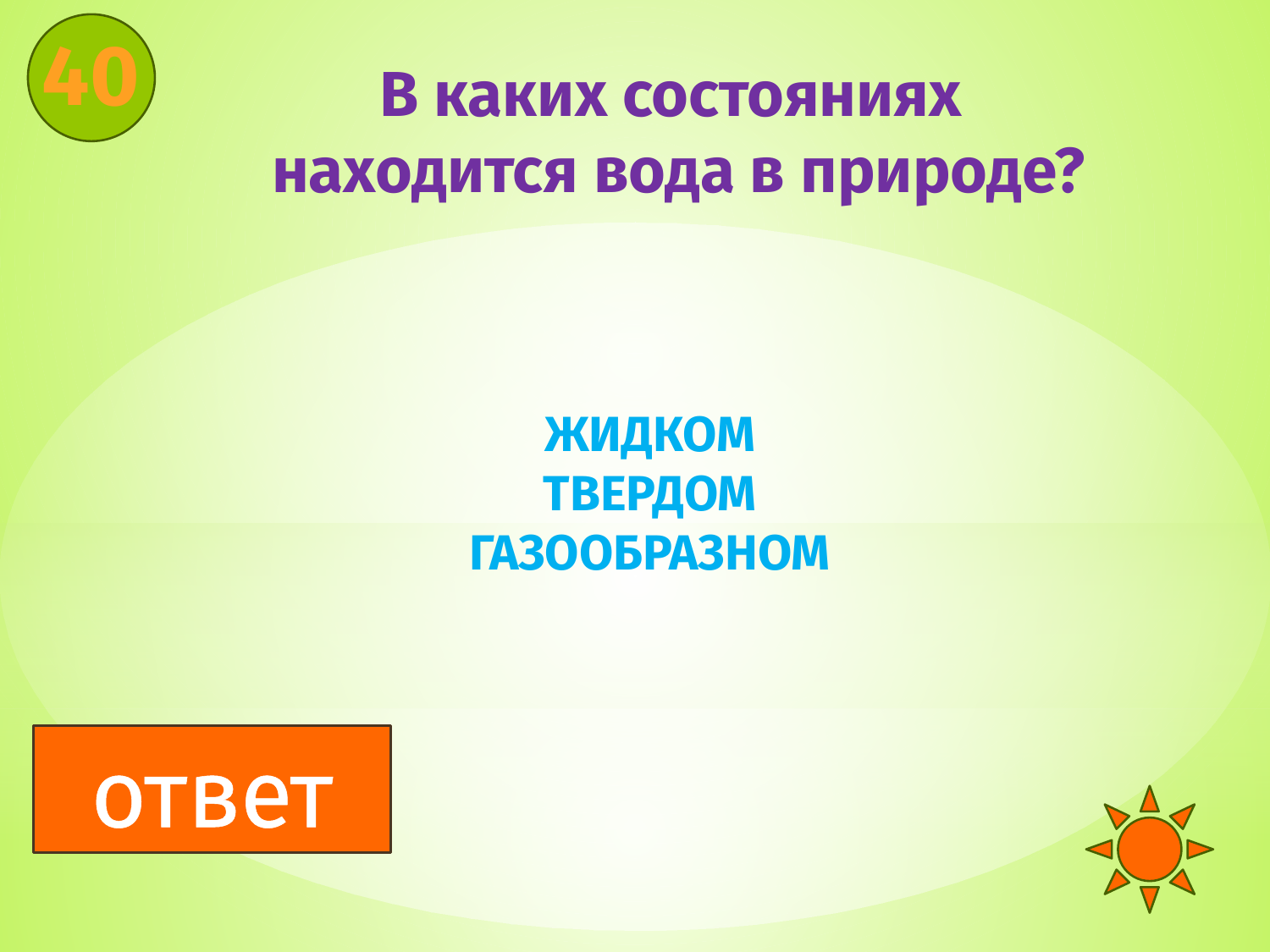

40
В каких состояниях
 находится вода в природе?

ЖИДКОМ
ТВЕРДОМ
ГАЗООБРАЗНОМ
#
ответ